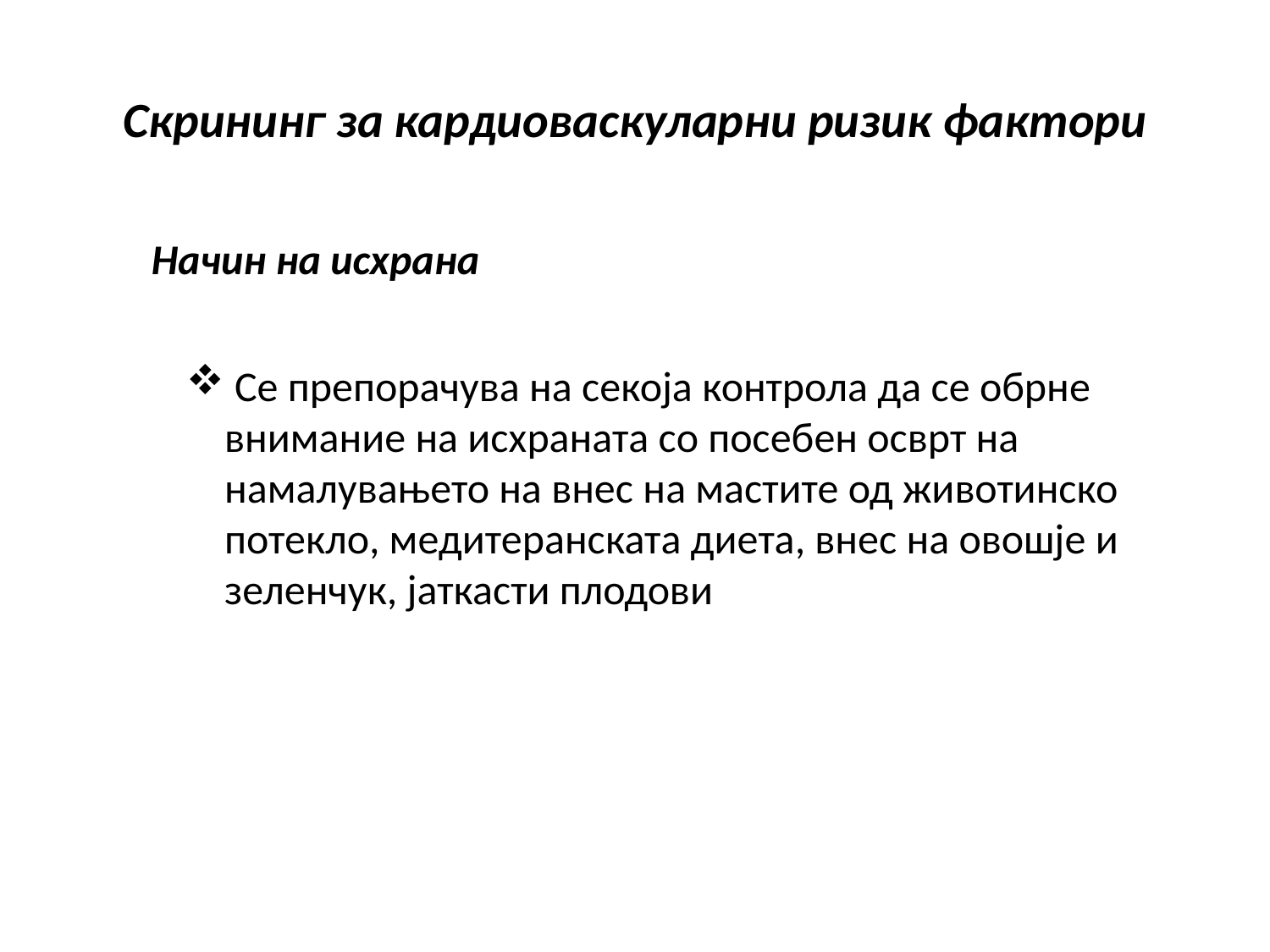

# Скрининг за кардиоваскуларни ризик фактори
Начин на исхрана
 Се препорачува на секоја контрола да се обрне
    внимание на исхраната со посебен осврт на
    намалувањето на внес на мастите од животинско
    потекло, медитеранската диета, внес на овошје и
    зеленчук, јаткасти плодови